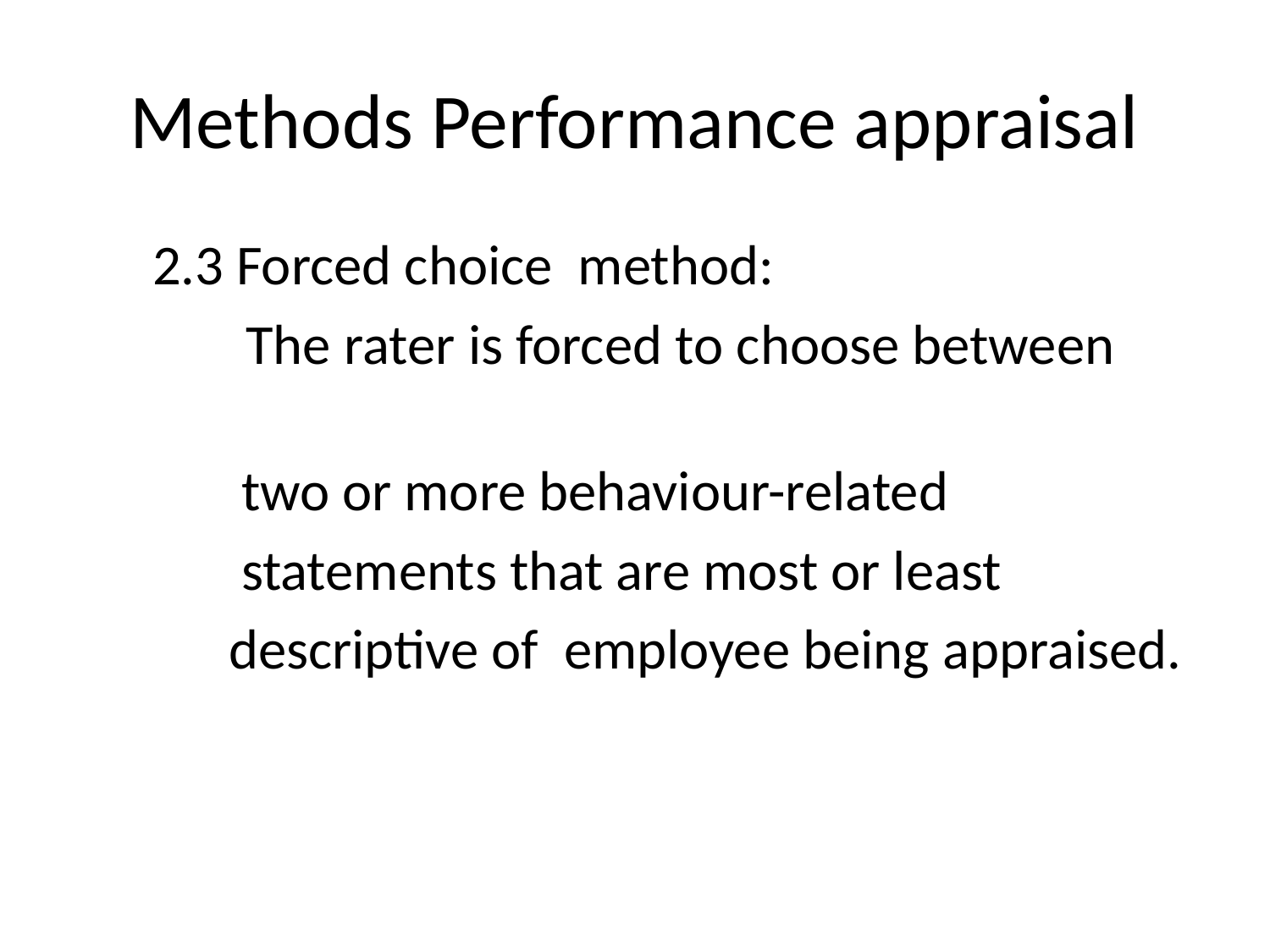

# Methods Performance appraisal
      2.3 Forced choice  method:
             The rater is forced to choose between
             two or more behaviour-related
             statements that are most or least
            descriptive of  employee being appraised.